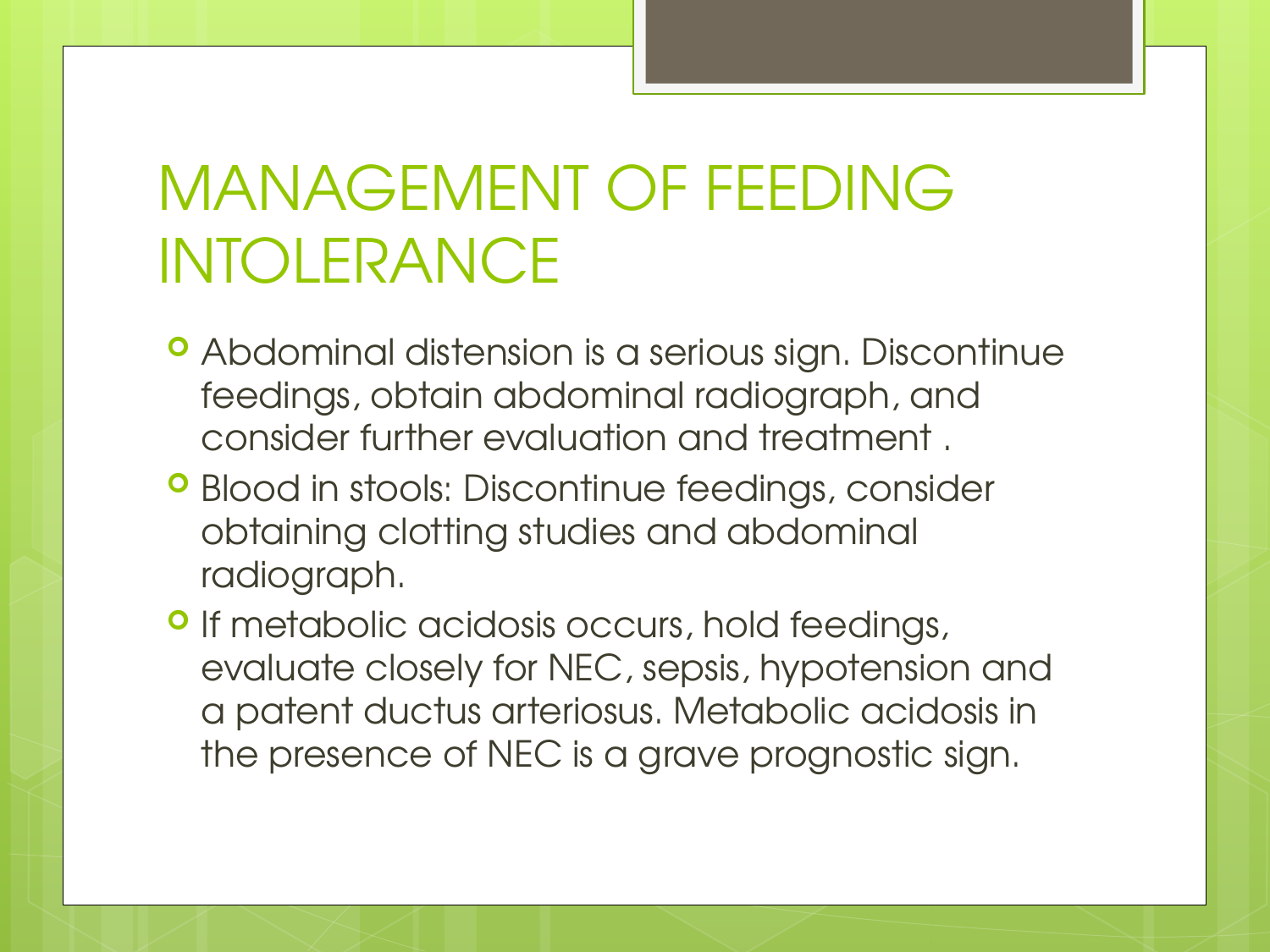

# MANAGEMENT OF FEEDING INTOLERANCE
Abdominal distension is a serious sign. Discontinue feedings, obtain abdominal radiograph, and consider further evaluation and treatment .
Blood in stools: Discontinue feedings, consider obtaining clotting studies and abdominal radiograph.
If metabolic acidosis occurs, hold feedings, evaluate closely for NEC, sepsis, hypotension and a patent ductus arteriosus. Metabolic acidosis in the presence of NEC is a grave prognostic sign.